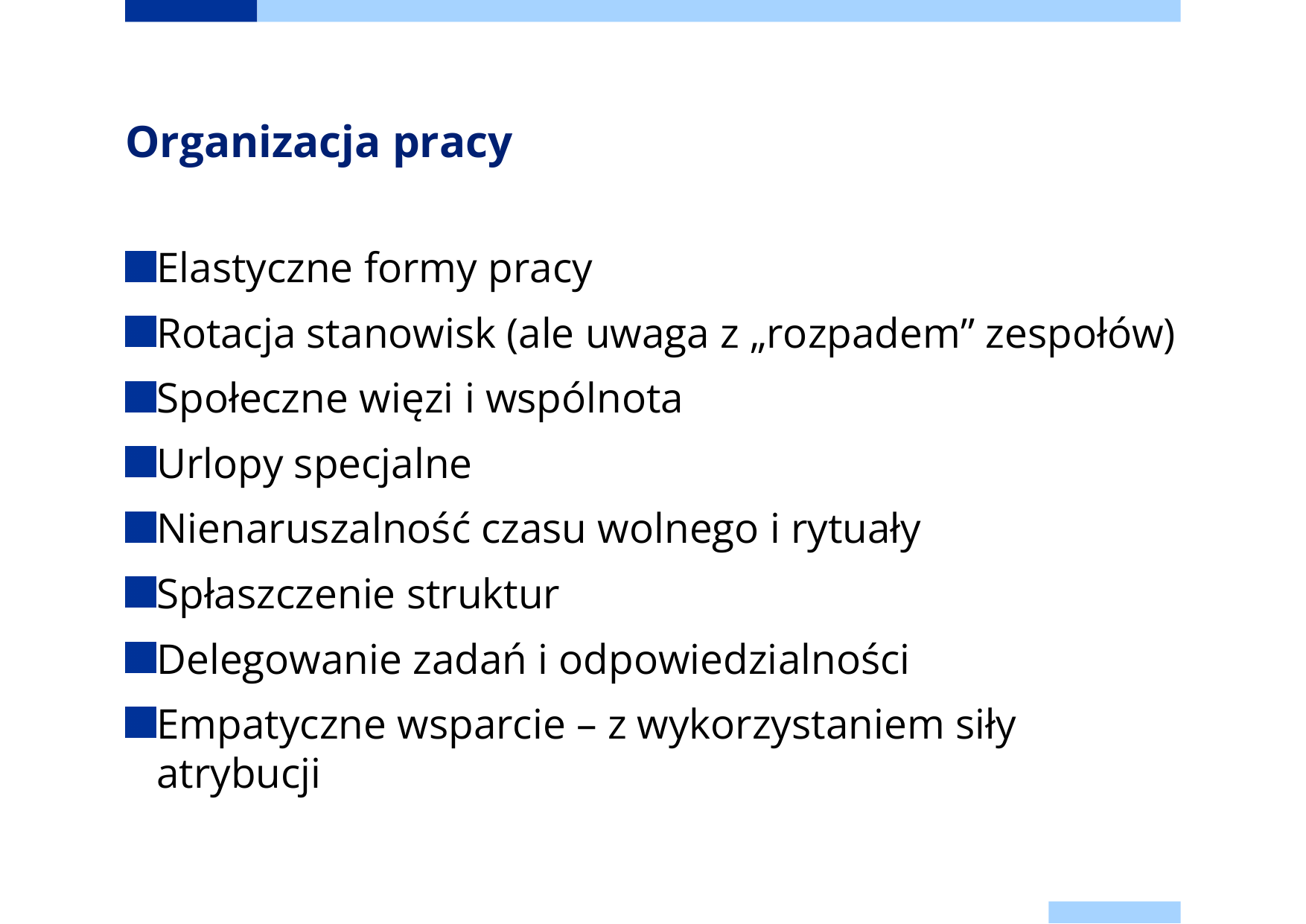

# Organizacja pracy
Elastyczne formy pracy
Rotacja stanowisk (ale uwaga z „rozpadem” zespołów)
Społeczne więzi i wspólnota
Urlopy specjalne
Nienaruszalność czasu wolnego i rytuały
Spłaszczenie struktur
Delegowanie zadań i odpowiedzialności
Empatyczne wsparcie – z wykorzystaniem siły atrybucji